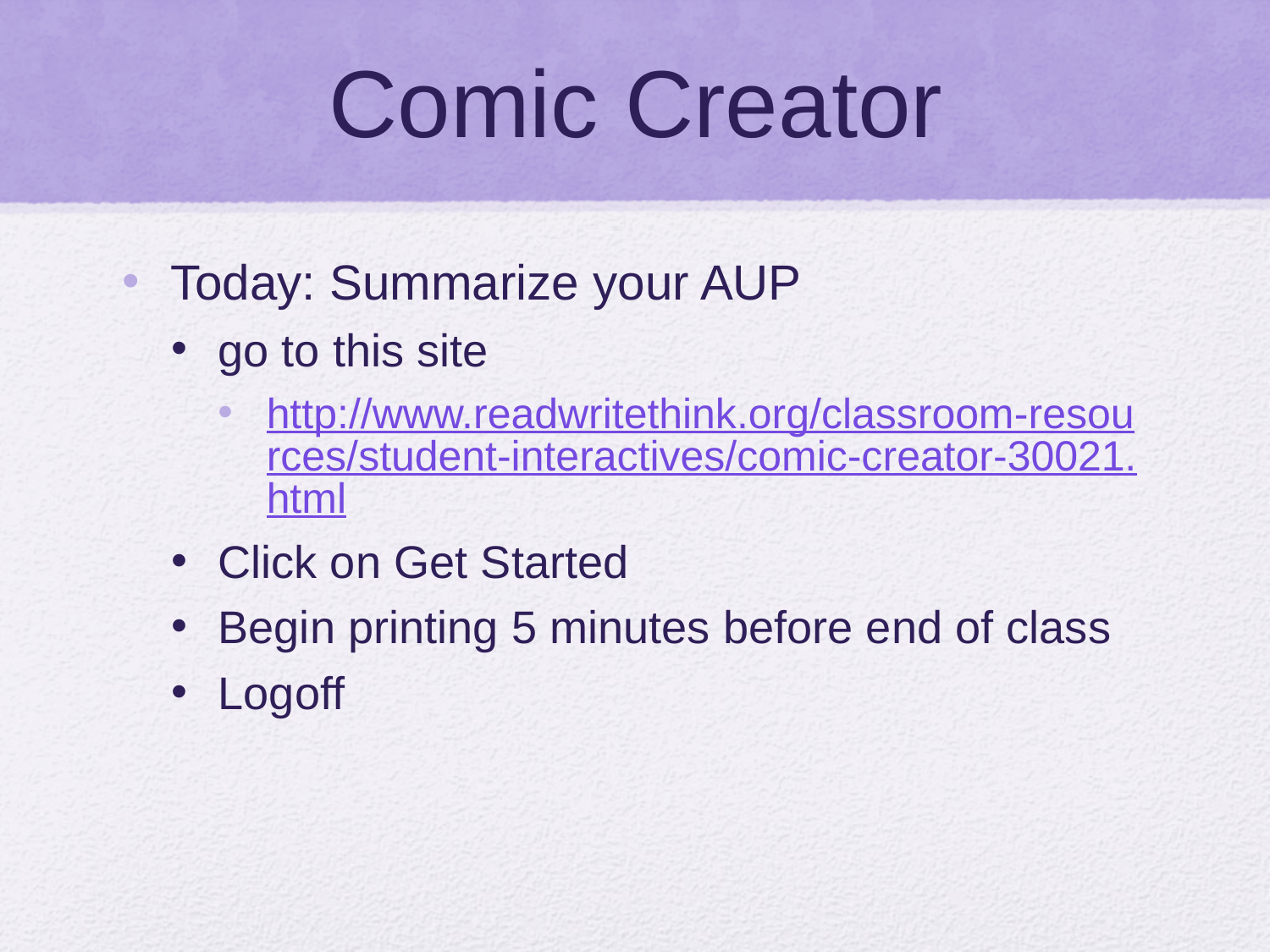

# Comic Creator
Today: Summarize your AUP
go to this site
http://www.readwritethink.org/classroom-resources/student-interactives/comic-creator-30021.html
Click on Get Started
Begin printing 5 minutes before end of class
Logoff